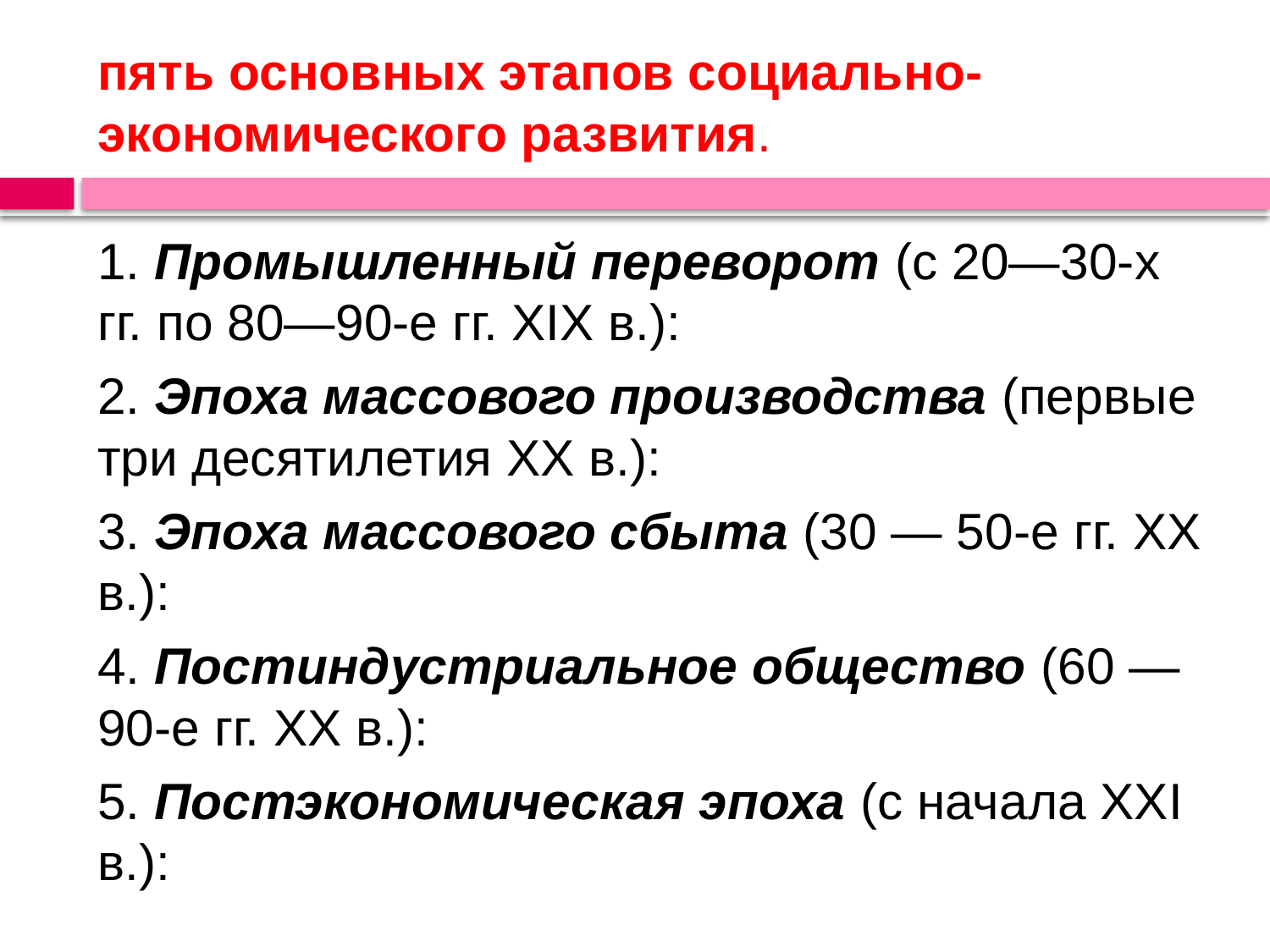

# пять основных этапов социально-экономического развития.
1. Промышленный переворот (с 20—30-х гг. по 80—90-е гг. XIX в.):
2. Эпоха массового производства (первые три десятилетия XX в.):
3. Эпоха массового сбыта (30 — 50-е гг. XX в.):
4. Постиндустриальное общество (60 — 90-е гг. XX в.):
5. Постэкономическая эпоха (с начала XXI в.):